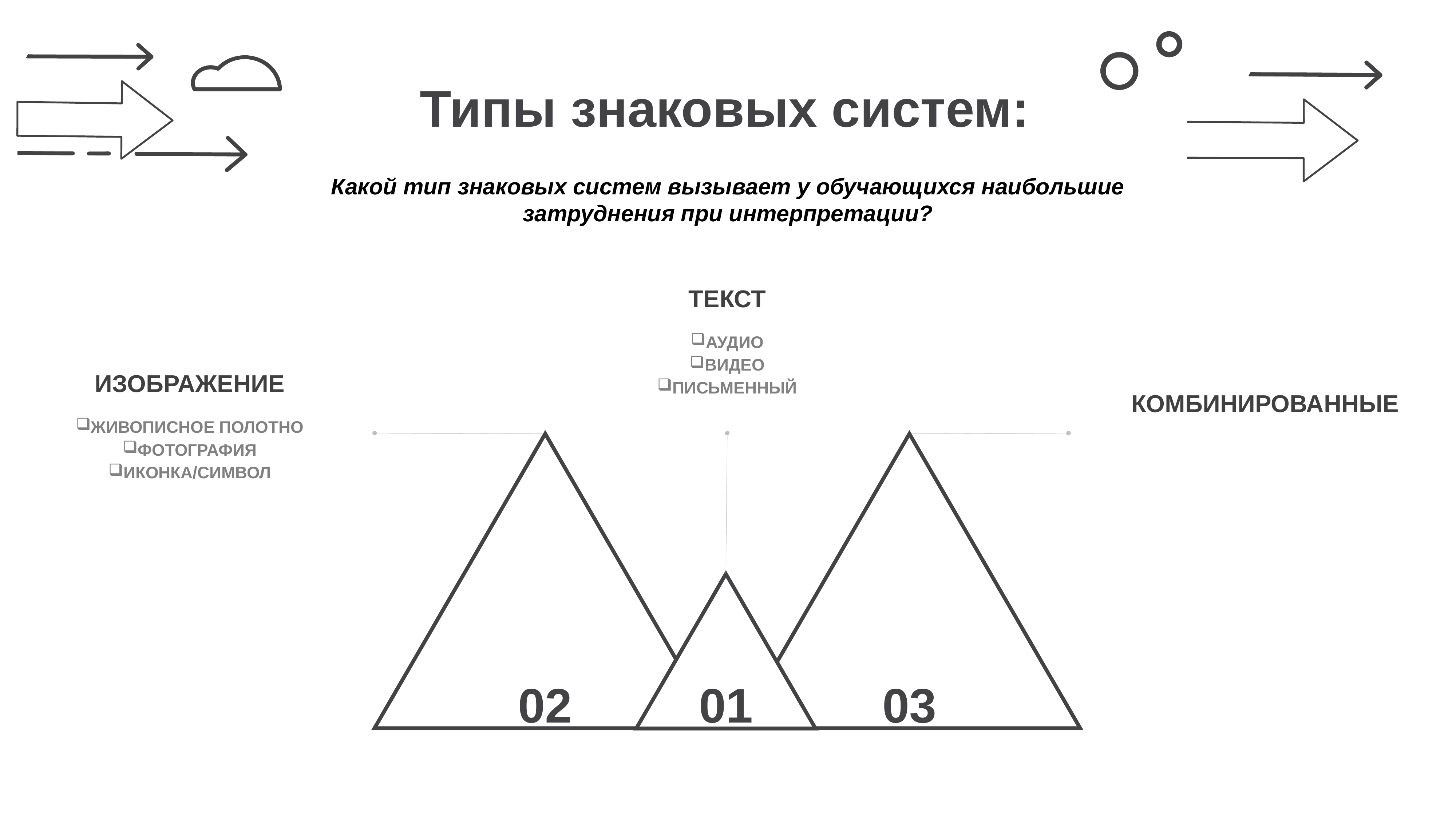

Типы знаковых систем:

Какой тип знаковых систем вызывает у обучающихся наибольшие затруднения при интерпретации?
ТЕКСТ
АУДИО
ВИДЕО
ПИСЬМЕННЫЙ
ИЗОБРАЖЕНИЕ
ЖИВОПИСНОЕ ПОЛОТНО
ФОТОГРАФИЯ
ИКОНКА/СИМВОЛ
КОМБИНИРОВАННЫЕ

03
02
01